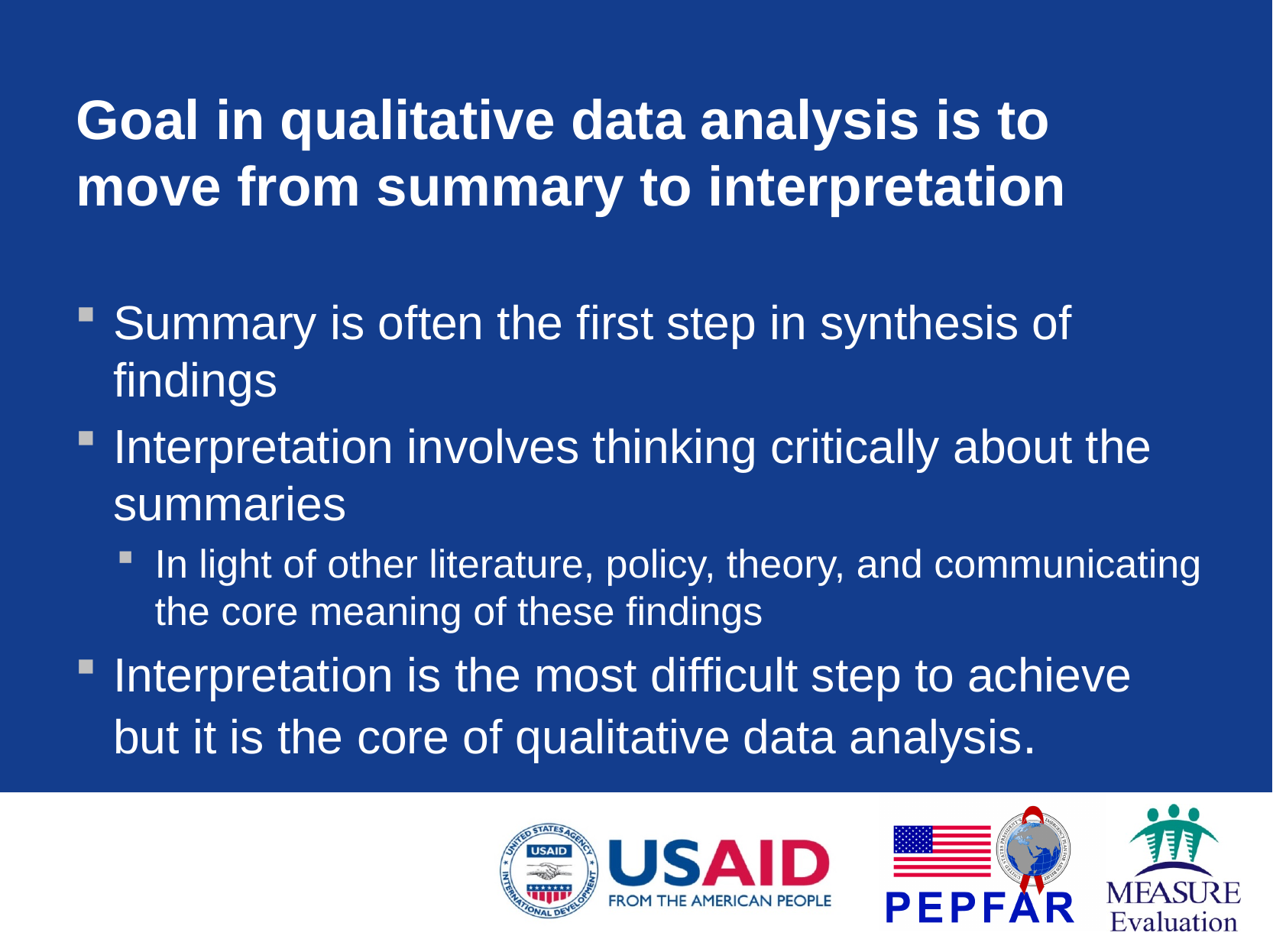

# Goal in qualitative data analysis is to move from summary to interpretation
Summary is often the first step in synthesis of findings
Interpretation involves thinking critically about the summaries
In light of other literature, policy, theory, and communicating the core meaning of these findings
Interpretation is the most difficult step to achieve but it is the core of qualitative data analysis.